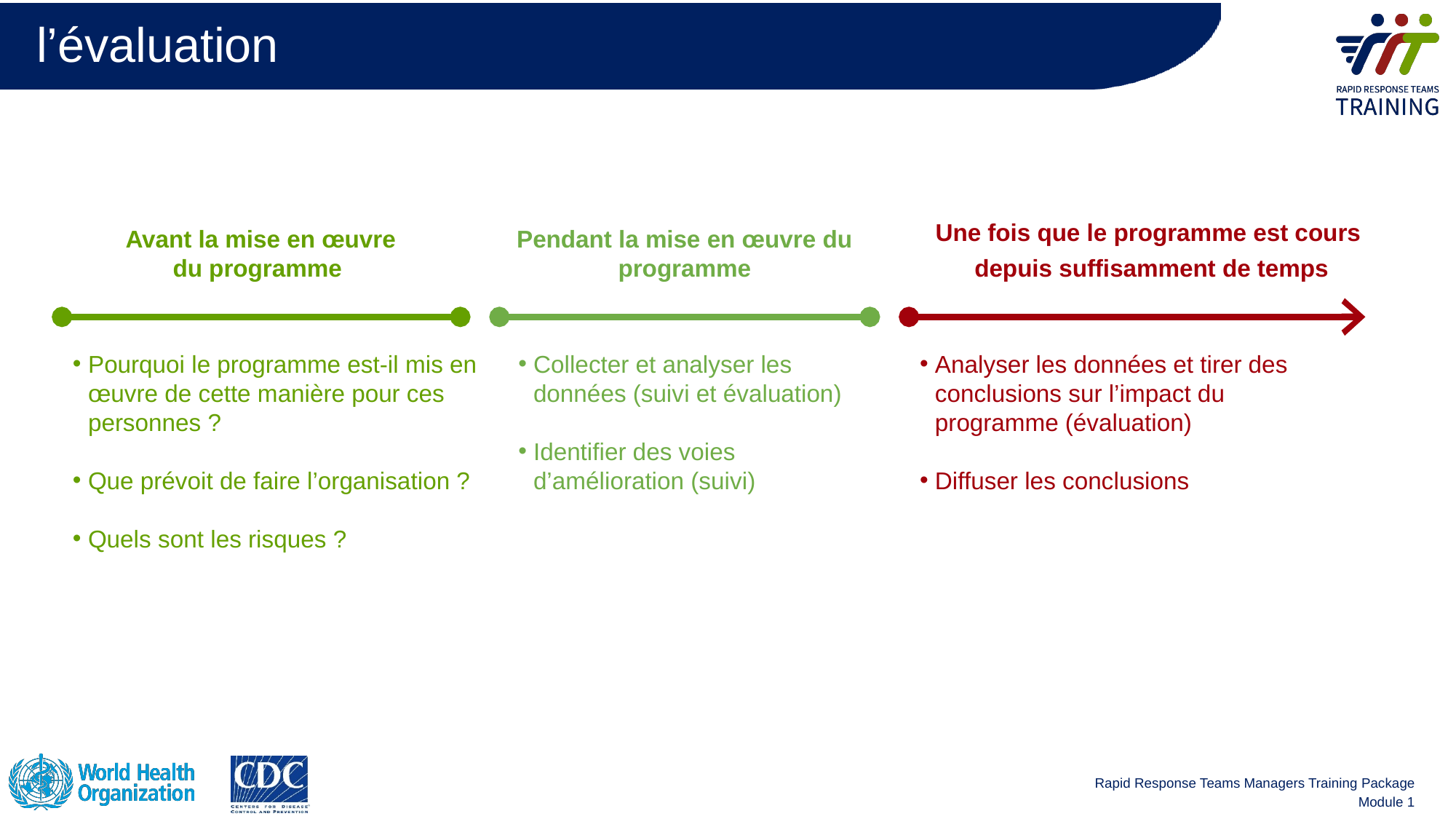

# Déroulement (idéal) du suivi et de l’évaluation
Une fois que le programme est cours
depuis suffisamment de temps
Avant la mise en œuvre
du programme
Pendant la mise en œuvre du programme
Pourquoi le programme est-il mis en œuvre de cette manière pour ces personnes ?

Que prévoit de faire l’organisation ?

Quels sont les risques ?

Collecter et analyser les données (suivi et évaluation)

Identifier des voies d’amélioration (suivi)

Analyser les données et tirer des conclusions sur l’impact du programme (évaluation)

Diffuser les conclusions